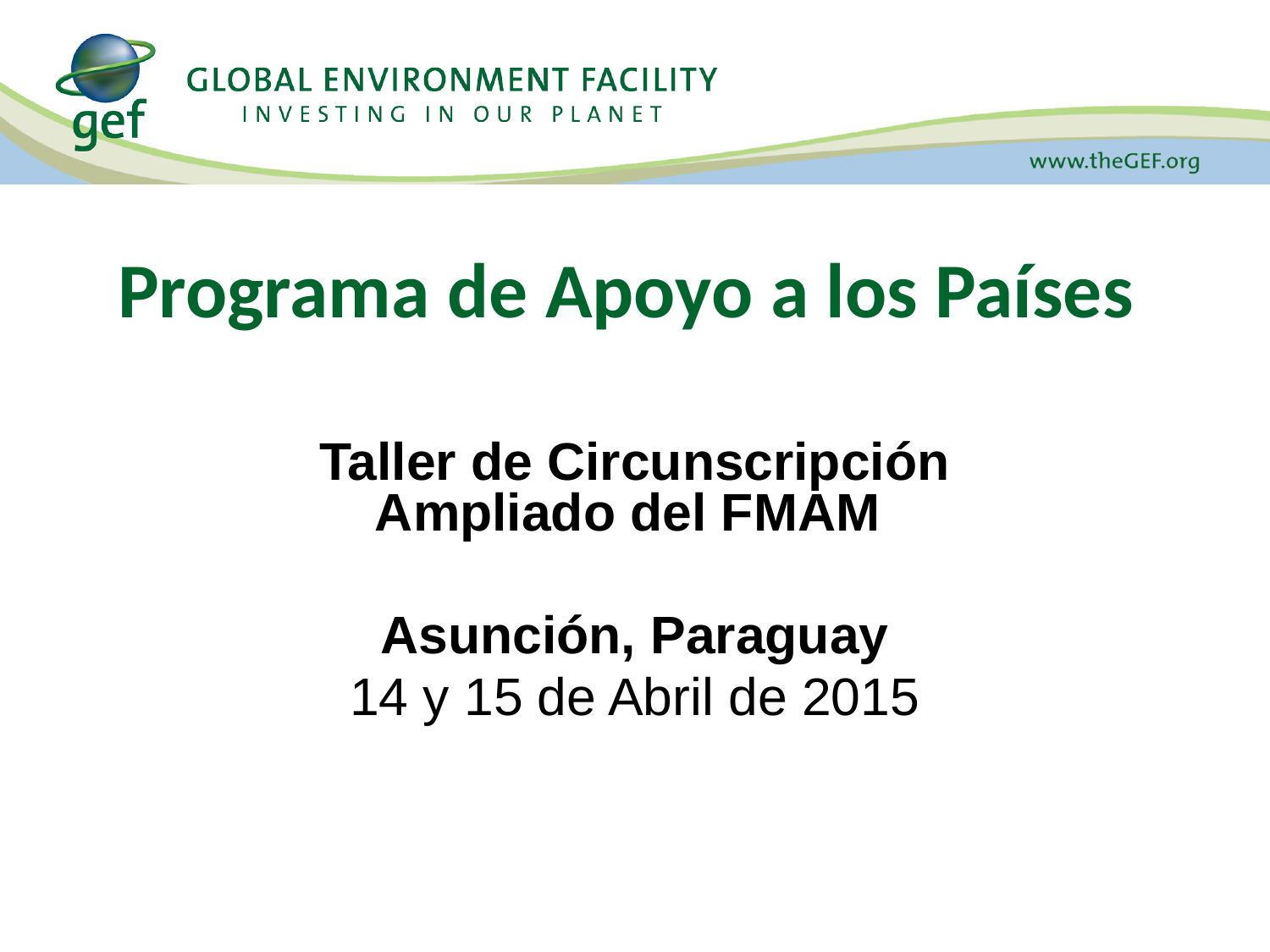

# Programa de Apoyo a los Países
Taller de Circunscripción Ampliado del FMAM

Asunción, Paraguay
14 y 15 de Abril de 2015